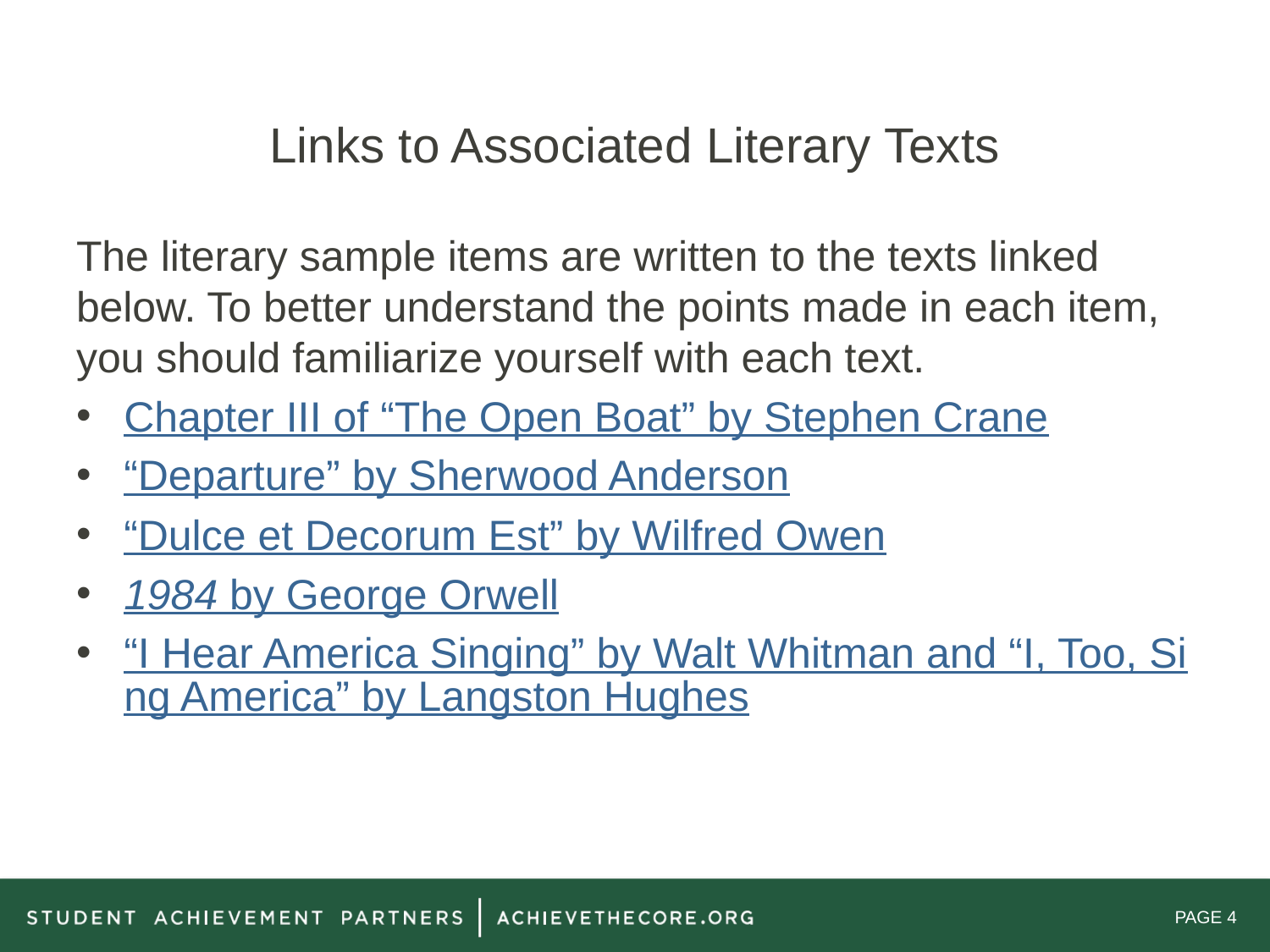

# Links to Associated Literary Texts
The literary sample items are written to the texts linked below. To better understand the points made in each item, you should familiarize yourself with each text.
Chapter III of “The Open Boat” by Stephen Crane
“Departure” by Sherwood Anderson
“Dulce et Decorum Est” by Wilfred Owen
1984 by George Orwell
“I Hear America Singing” by Walt Whitman and “I, Too, Sing America” by Langston Hughes